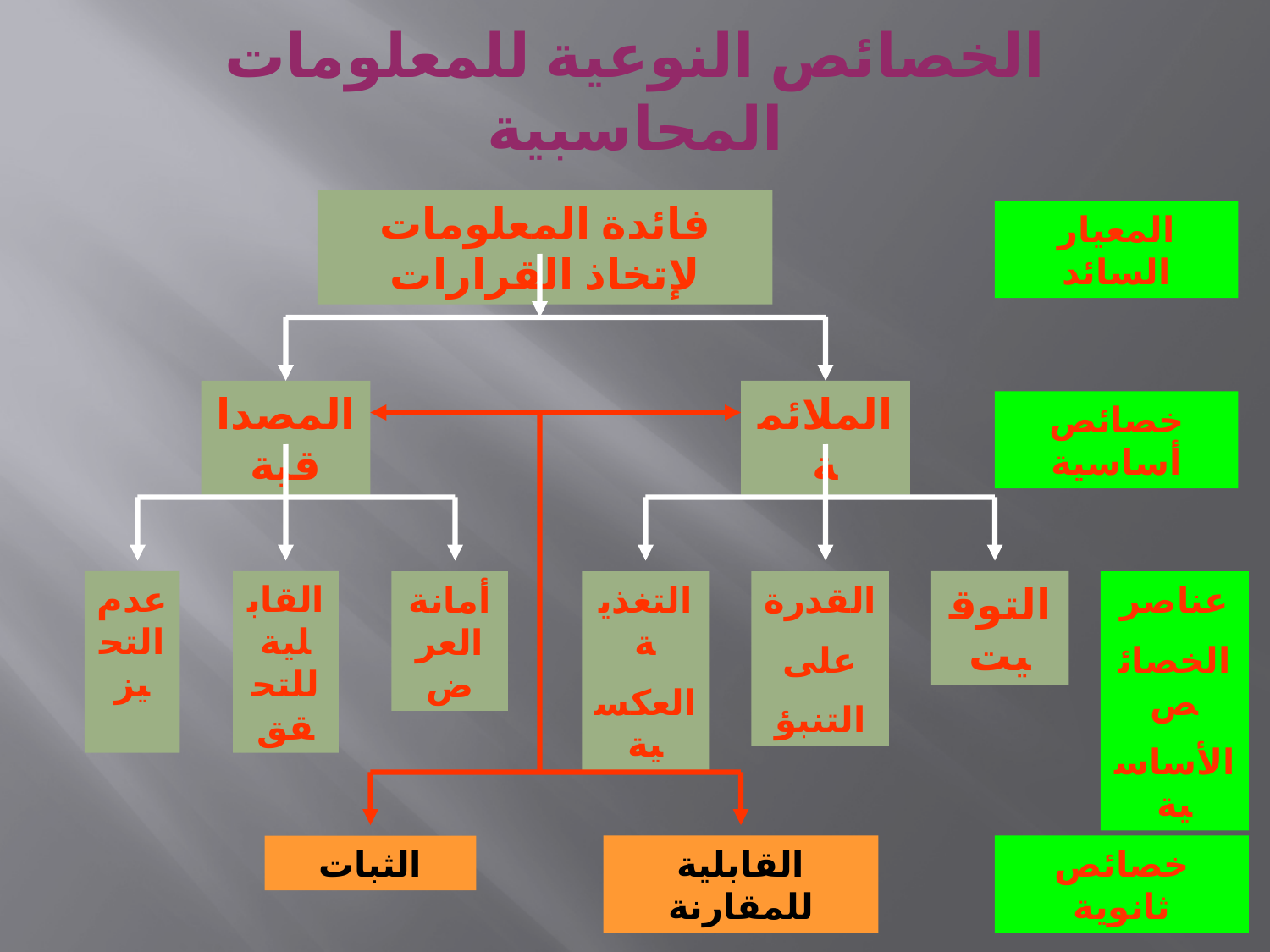

# الخصائص النوعية للمعلومات المحاسبية
فائدة المعلومات لإتخاذ القرارات
المعيار السائد

المصداقية
الملائمة
خصائص أساسية

عدم التحيز
القابلية للتحقق
أمانة العرض
التغذية
العكسية
القدرة
على
التنبؤ
التوقيت
عناصر
الخصائص
الأساسية

الثبات
القابلية للمقارنة
خصائص ثانوية